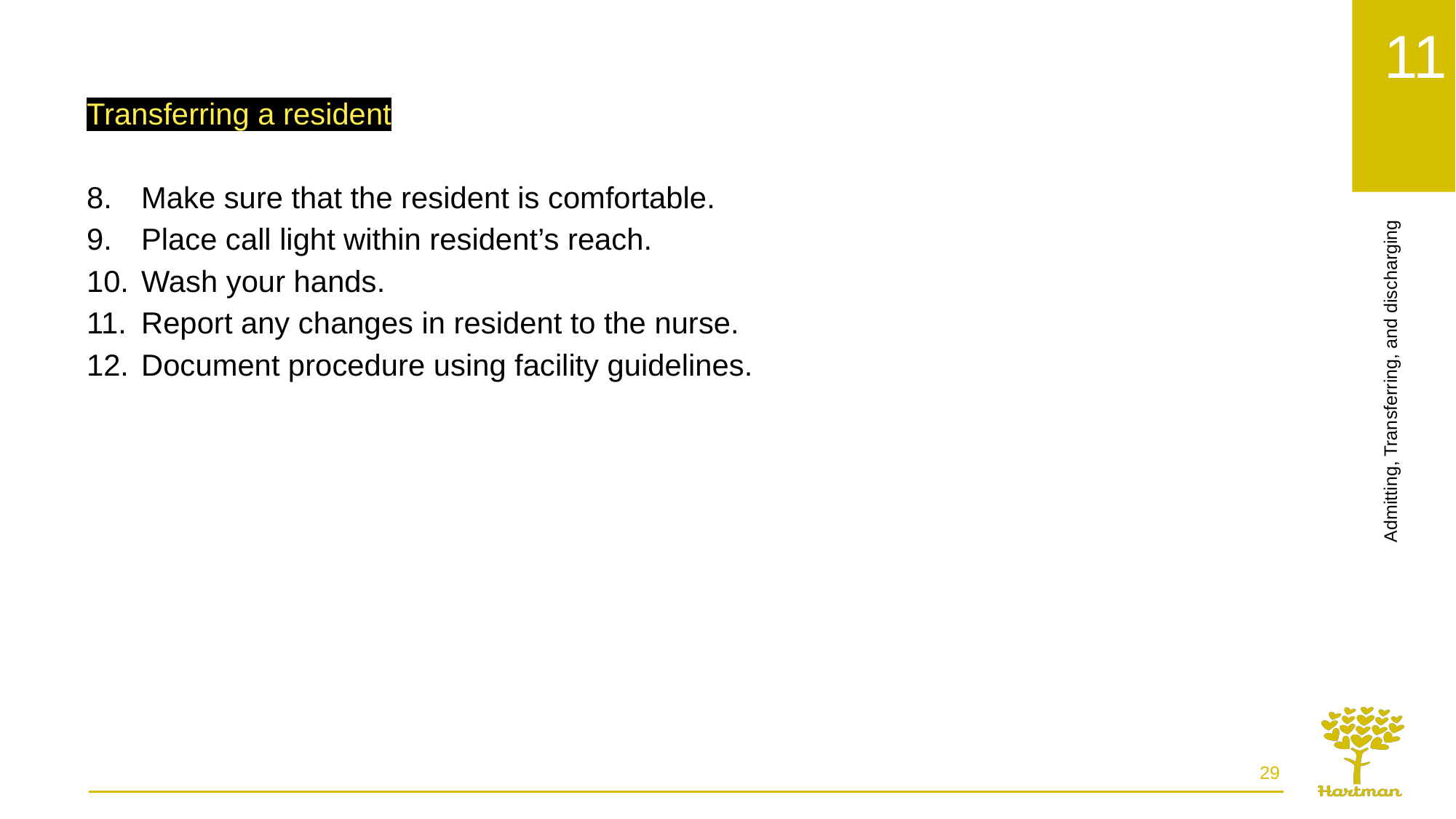

Transferring a resident

Make sure that the resident is comfortable.
Place call light within resident’s reach.
Wash your hands.
Report any changes in resident to the nurse.
Document procedure using facility guidelines.

29